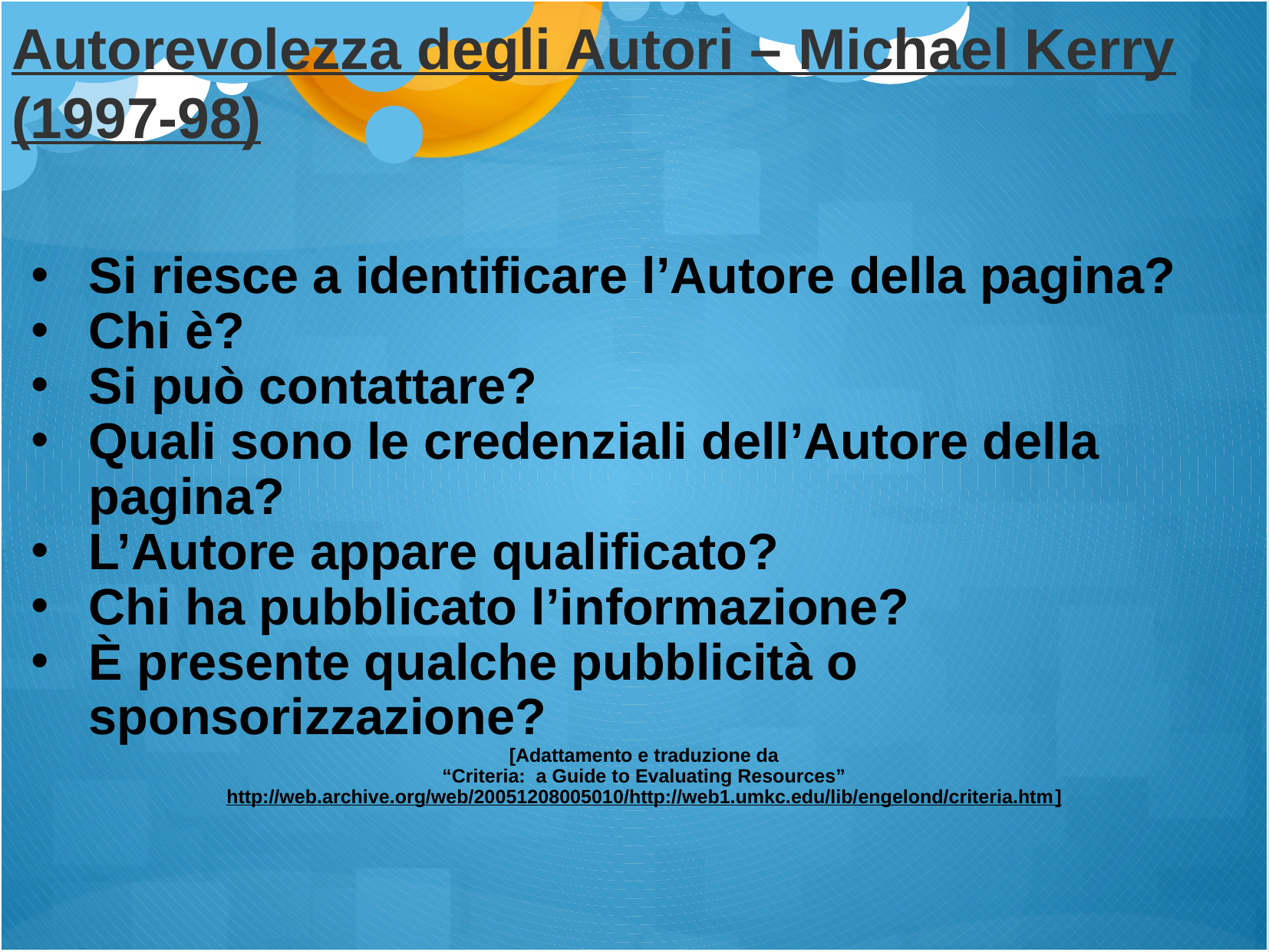

Autorevolezza degli Autori – Michael Kerry (1997-98)

Si riesce a identificare l’Autore della pagina?
Chi è?
Si può contattare?
Quali sono le credenziali dell’Autore della pagina?
L’Autore appare qualificato?
Chi ha pubblicato l’informazione?
È presente qualche pubblicità o sponsorizzazione?
[Adattamento e traduzione da
“Criteria:  a Guide to Evaluating Resources”
http://web.archive.org/web/20051208005010/http://web1.umkc.edu/lib/engelond/criteria.htm]